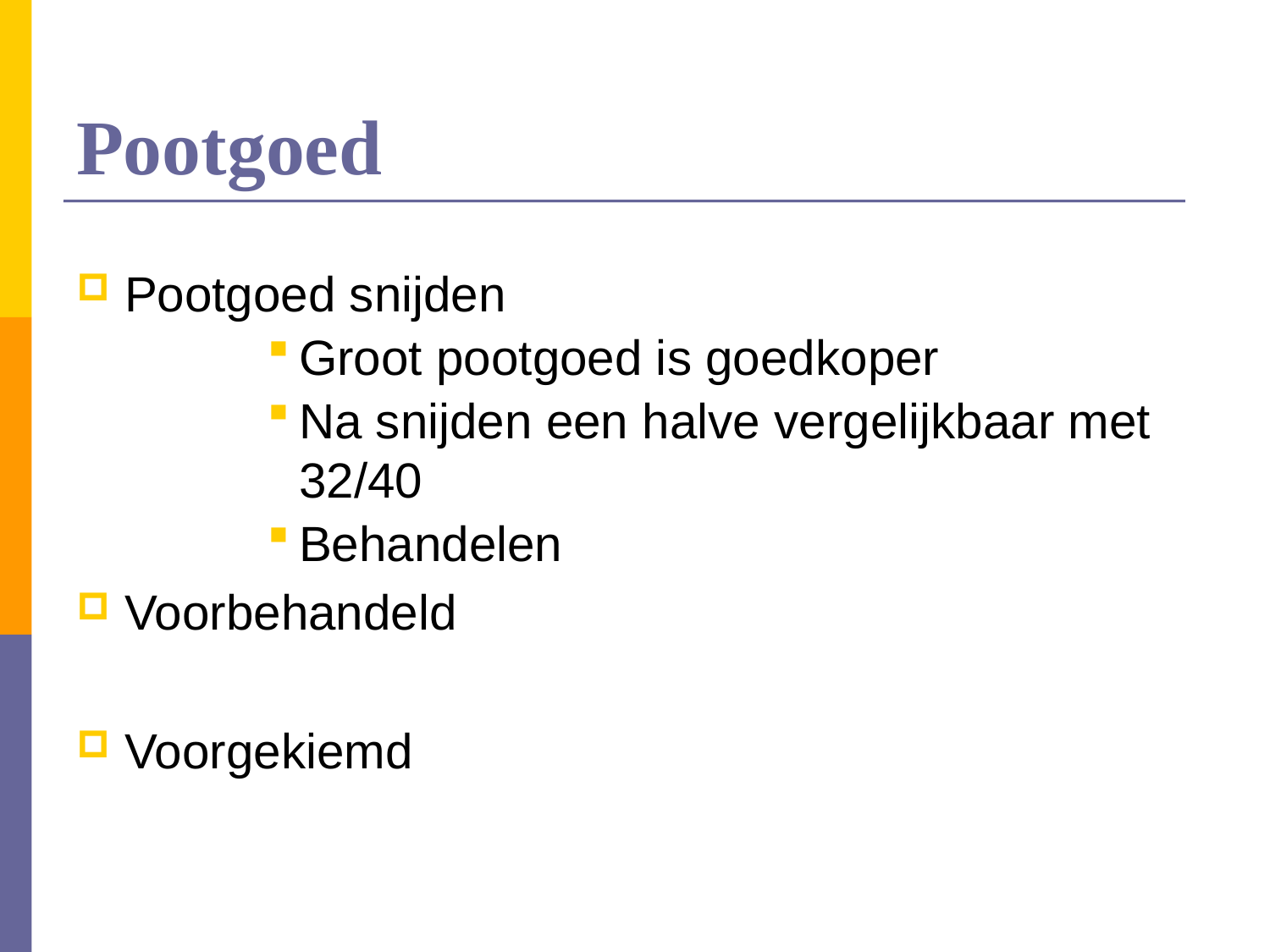

# Pootgoed
Pootgoed snijden
Groot pootgoed is goedkoper
Na snijden een halve vergelijkbaar met 32/40
Behandelen
Voorbehandeld

Voorgekiemd